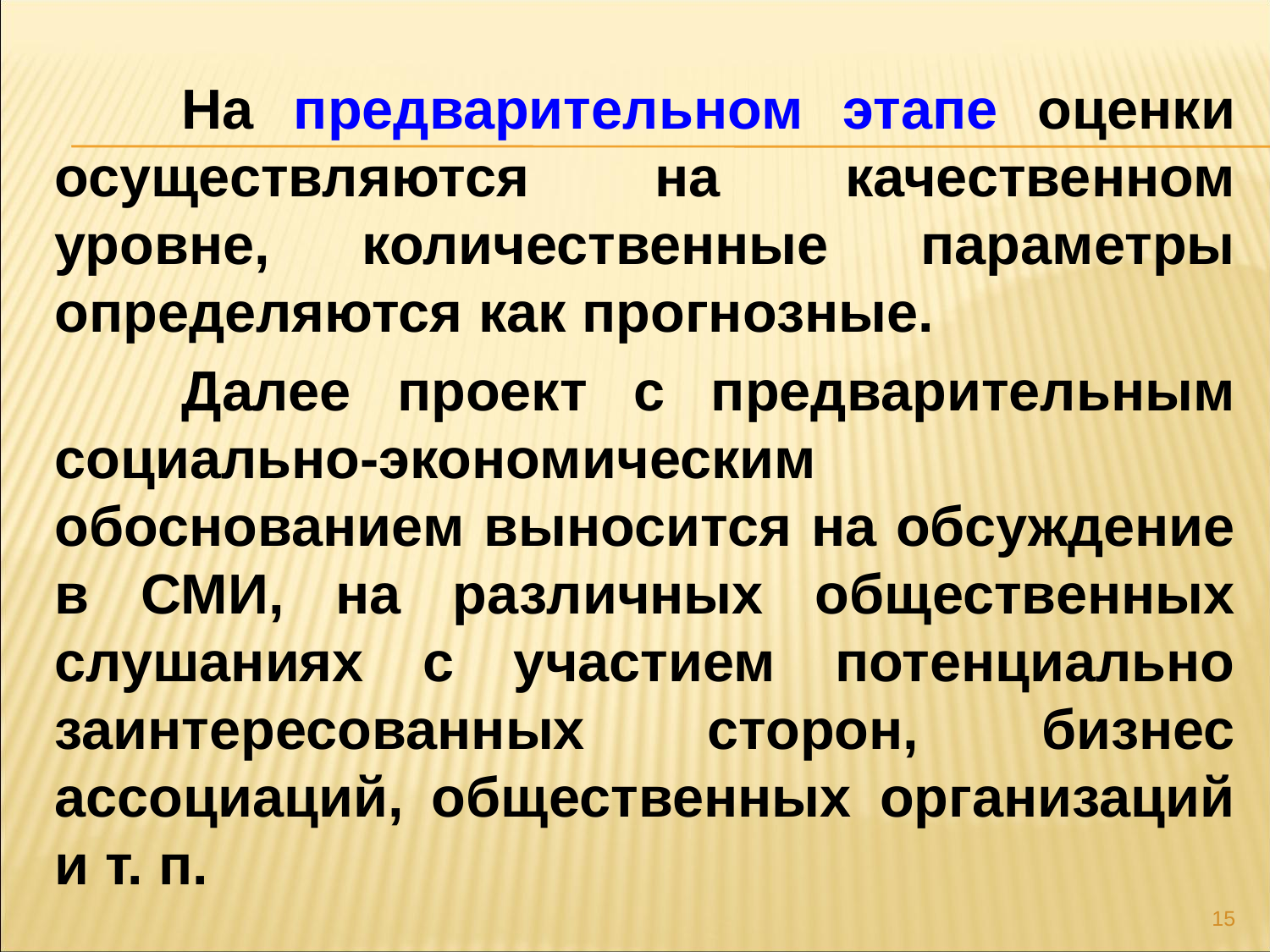

На предварительном этапе оценки осуществляются на качественном уровне, количественные параметры определяются как прогнозные.
	Далее проект с предварительным социально-экономическим обоснованием выносится на обсуждение в СМИ, на различных общественных слушаниях с участием потенциально заинтересованных сторон, бизнес ассоциаций, общественных организаций и т. п.
15